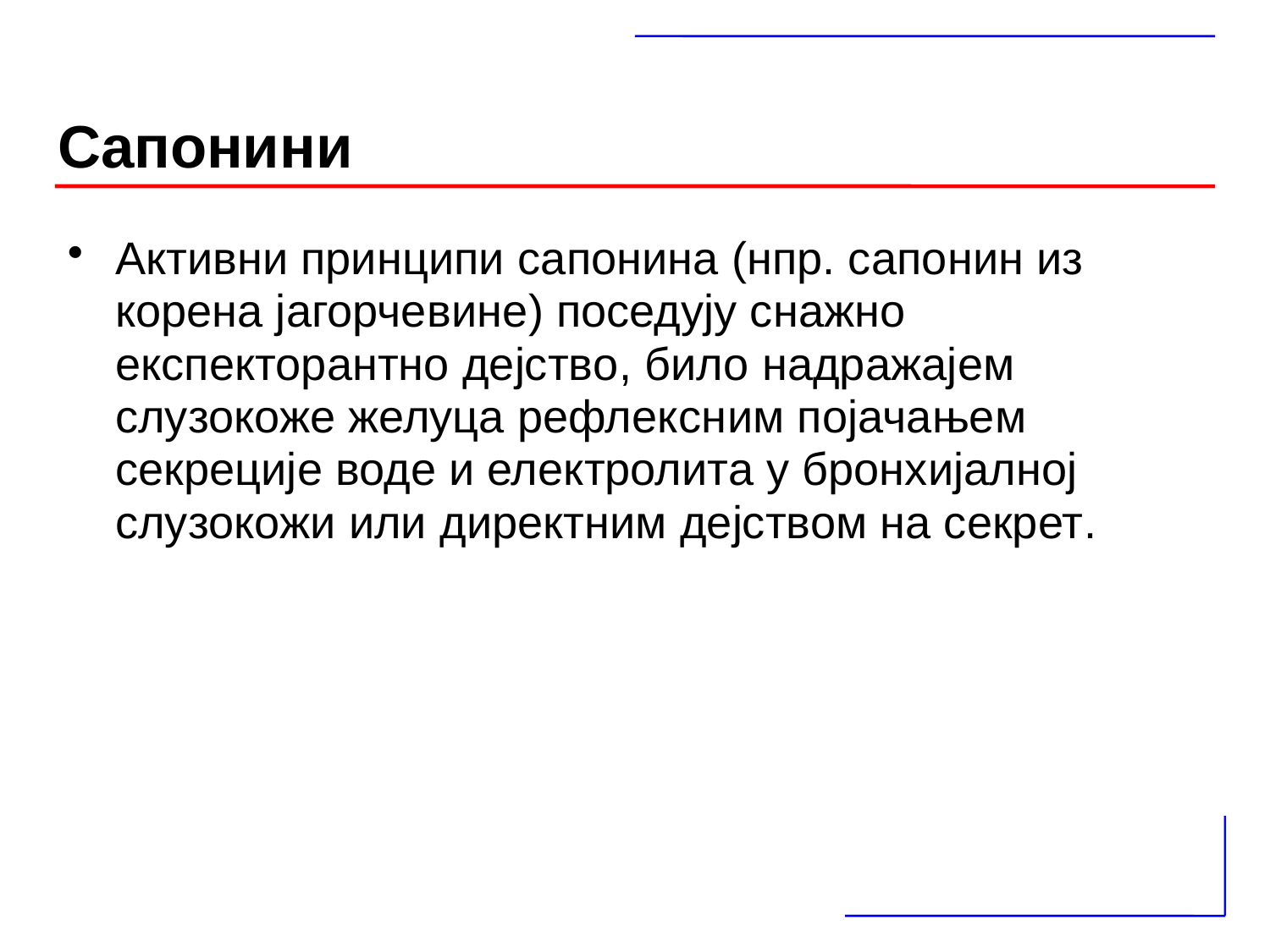

# Сапонини
Активни принципи сапонина (нпр. сапонин из корена јагорчевине) поседују снажно експекторантно дејство, било надражајем слузокоже желуца рефлексним појачањем секреције воде и електролита у бронхијалној слузокожи или директним дејством на секрет.